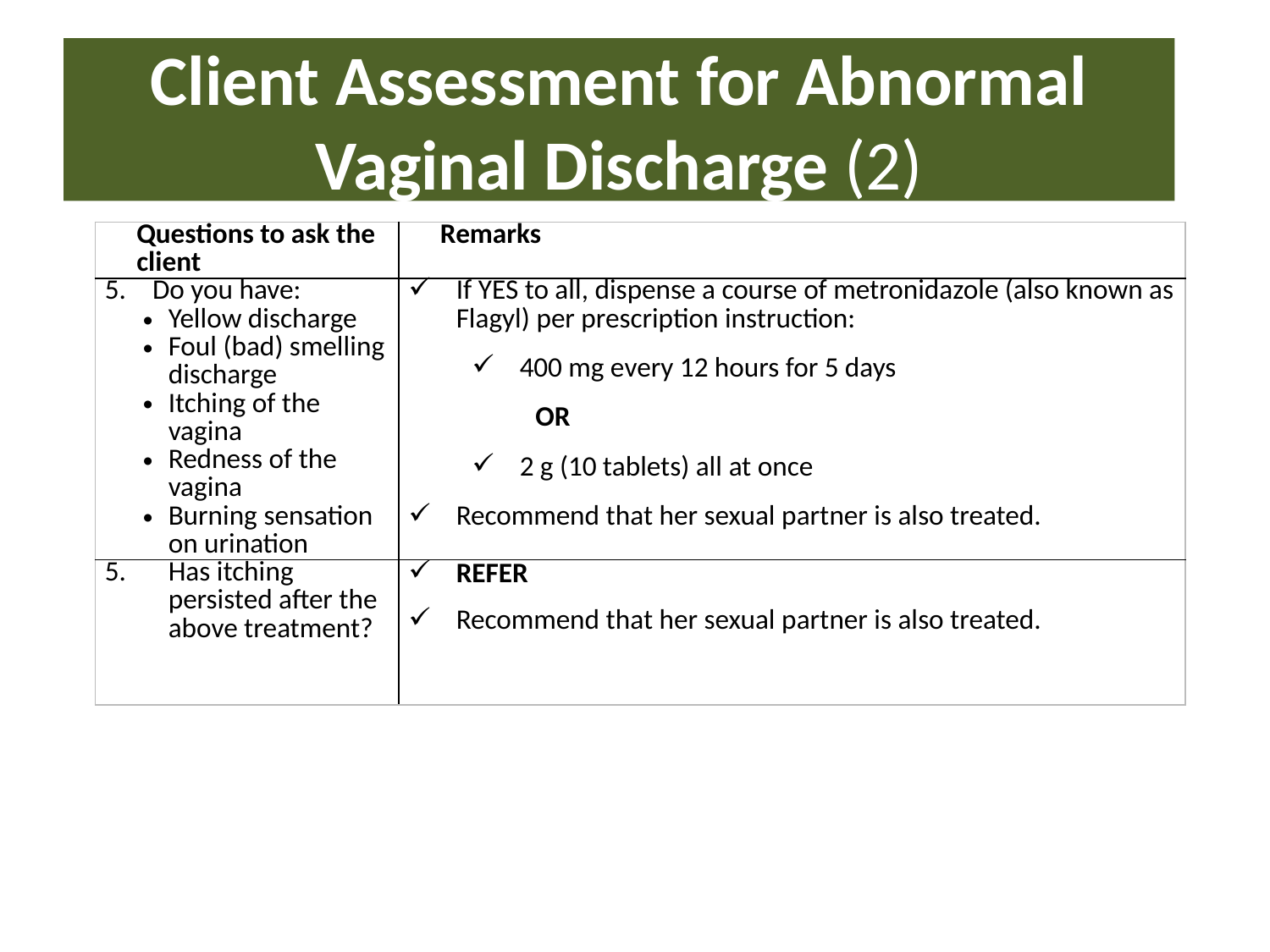

# Client Assessment for Abnormal Vaginal Discharge (2)
| Questions to ask the client | Remarks |
| --- | --- |
| Do you have: Yellow discharge Foul (bad) smelling discharge Itching of the vagina Redness of the vagina Burning sensation on urination | If YES to all, dispense a course of metronidazole (also known as Flagyl) per prescription instruction: 400 mg every 12 hours for 5 days OR 2 g (10 tablets) all at once Recommend that her sexual partner is also treated. |
| Has itching persisted after the above treatment? | REFER Recommend that her sexual partner is also treated. |